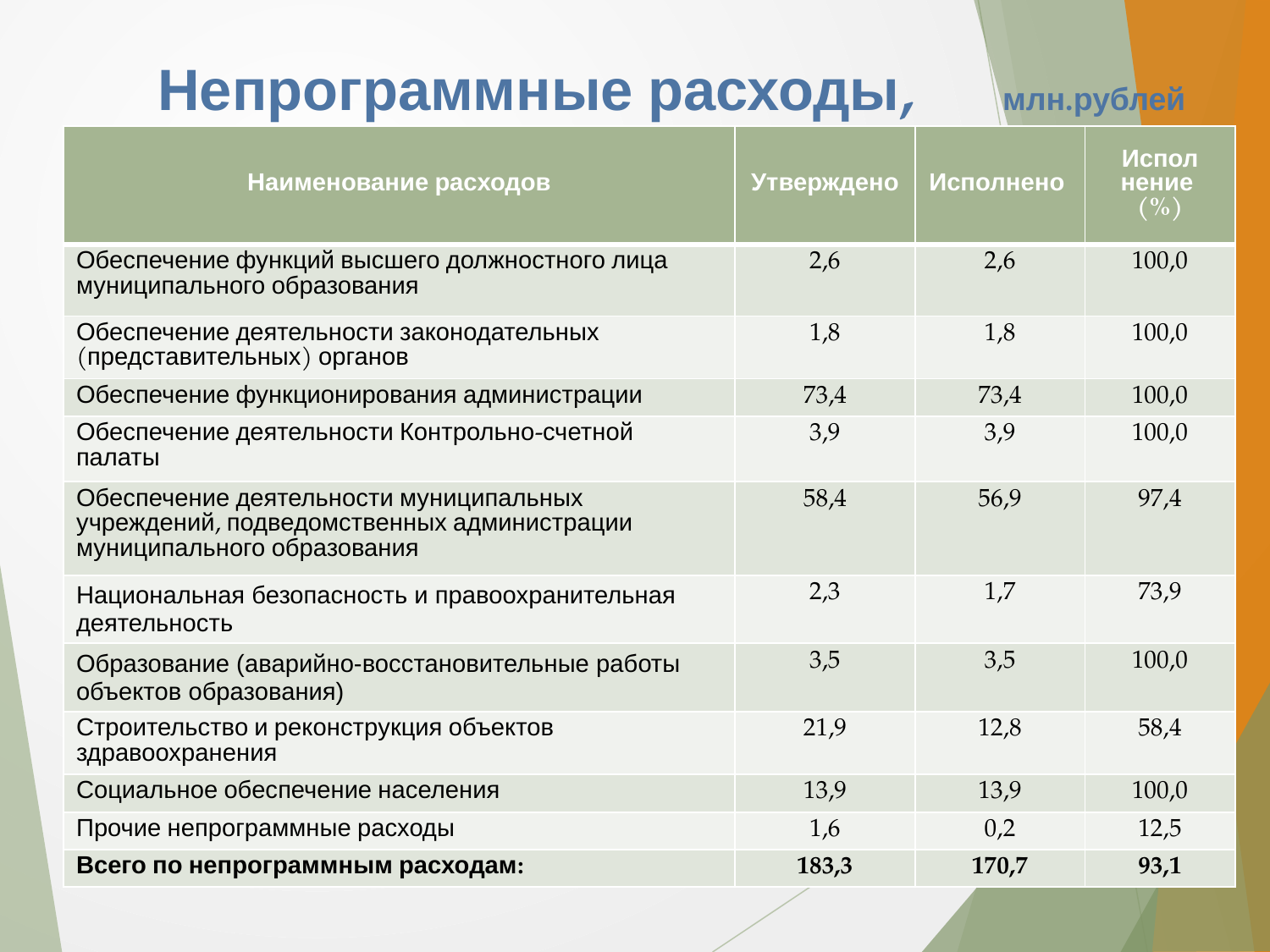

# Непрограммные расходы,      млн.рублей
| Наименование расходов | Утверждено | Исполнено | Испол нение (%) |
| --- | --- | --- | --- |
| Обеспечение функций высшего должностного лица муниципального образования | 2,6 | 2,6 | 100,0 |
| Обеспечение деятельности законодательных (представительных) органов | 1,8 | 1,8 | 100,0 |
| Обеспечение функционирования администрации | 73,4 | 73,4 | 100,0 |
| Обеспечение деятельности Контрольно-счетной палаты | 3,9 | 3,9 | 100,0 |
| Обеспечение деятельности муниципальных учреждений, подведомственных администрации муниципального образования | 58,4 | 56,9 | 97,4 |
| Национальная безопасность и правоохранительная деятельность | 2,3 | 1,7 | 73,9 |
| Образование (аварийно-восстановительные работы объектов образования) | 3,5 | 3,5 | 100,0 |
| Строительство и реконструкция объектов здравоохранения | 21,9 | 12,8 | 58,4 |
| Социальное обеспечение населения | 13,9 | 13,9 | 100,0 |
| Прочие непрограммные расходы | 1,6 | 0,2 | 12,5 |
| Всего по непрограммным расходам: | 183,3 | 170,7 | 93,1 |